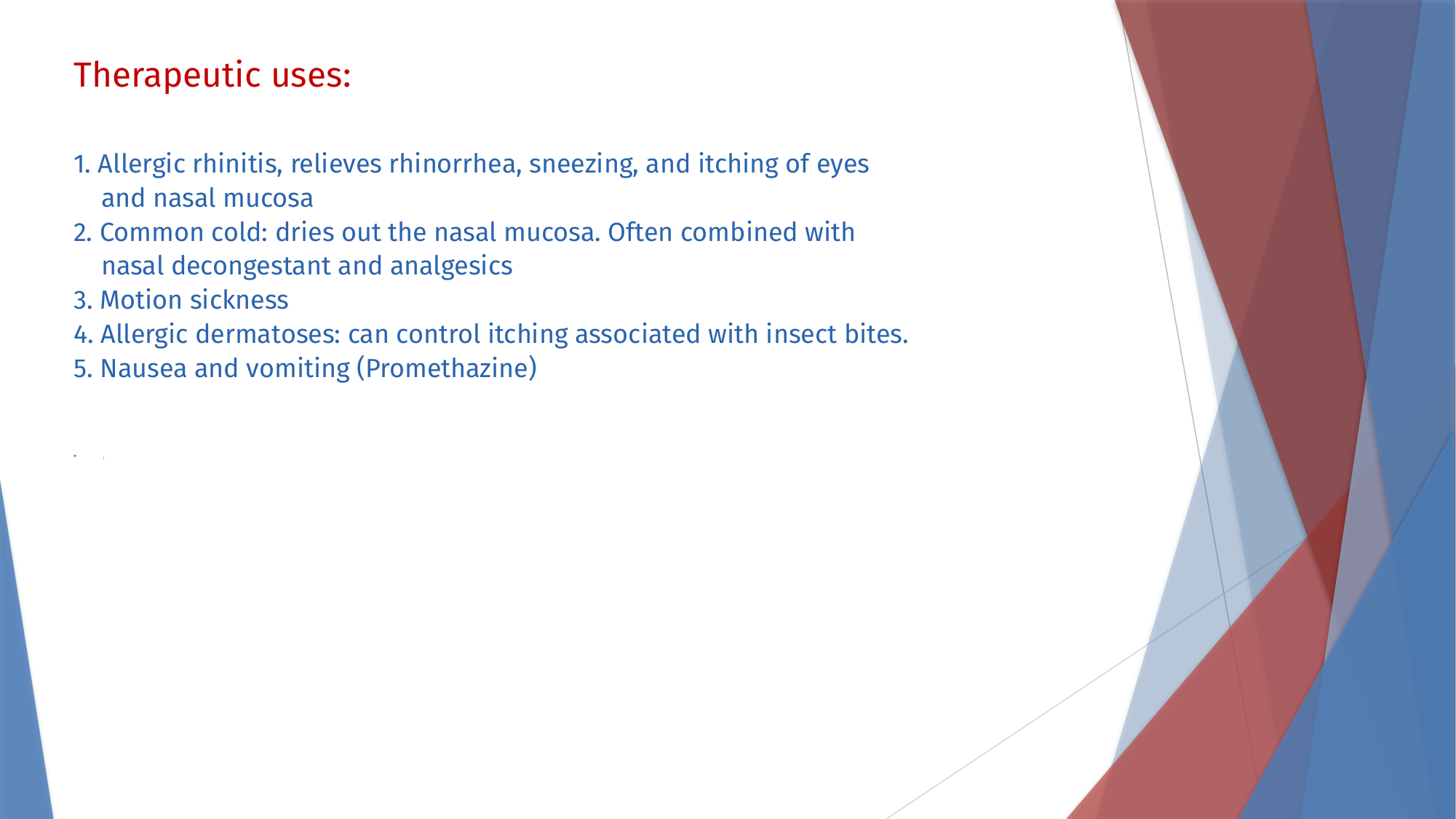

Therapeutic uses:

1. Allergic rhinitis, relieves rhinorrhea, sneezing, and itching of eyes
    and nasal mucosa
2. Common cold: dries out the nasal mucosa. Often combined with
    nasal decongestant and analgesics
3. Motion sickness
4. Allergic dermatoses: can control itching associated with insect bites.
5. Nausea and vomiting (Promethazine)

;